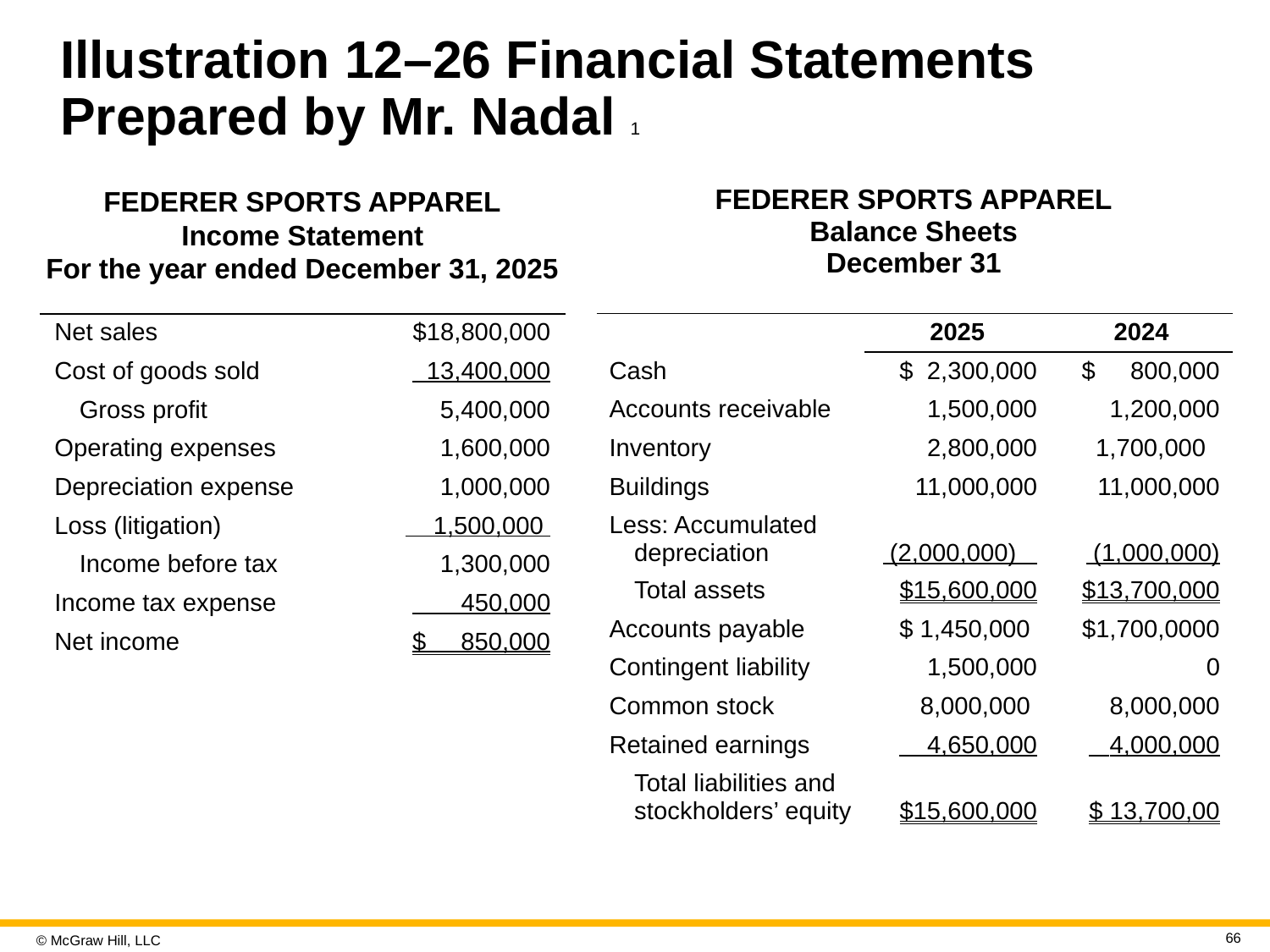

# Illustration 12–26 Financial Statements Prepared by Mr. Nadal 1
FEDERER SPORTS APPAREL
Income Statement
For the year ended December 31, 2025
FEDERER SPORTS APPAREL
Balance Sheets
December 31
|  | 2025 | 2024 |
| --- | --- | --- |
| Cash | $ 2,300,000 | $ 800,000 |
| Accounts receivable | 1,500,000 | 1,200,000 |
| Inventory | 2,800,000 | 1,700,000 |
| Buildings | 11,000,000 | 11,000,000 |
| Less: Accumulated depreciation | (2,000,000) | (1,000,000) |
| Total assets | $15,600,000 | $13,700,000 |
| Accounts payable | $ 1,450,000 | $1,700,0000 |
| Contingent liability | 1,500,000 | 0 |
| Common stock | 8,000,000 | 8,000,000 |
| Retained earnings | 4,650,000 | 4,000,000 |
| Total liabilities and stockholders’ equity | $15,600,000 | $ 13,700,00 |
| Net sales | $18,800,000 |
| --- | --- |
| Cost of goods sold | 13,400,000 |
| Gross profit | 5,400,000 |
| Operating expenses | 1,600,000 |
| Depreciation expense | 1,000,000 |
| Loss (litigation) | 1,500,000 |
| Income before tax | 1,300,000 |
| Income tax expense | 450,000 |
| Net income | $ 850,000 |
66